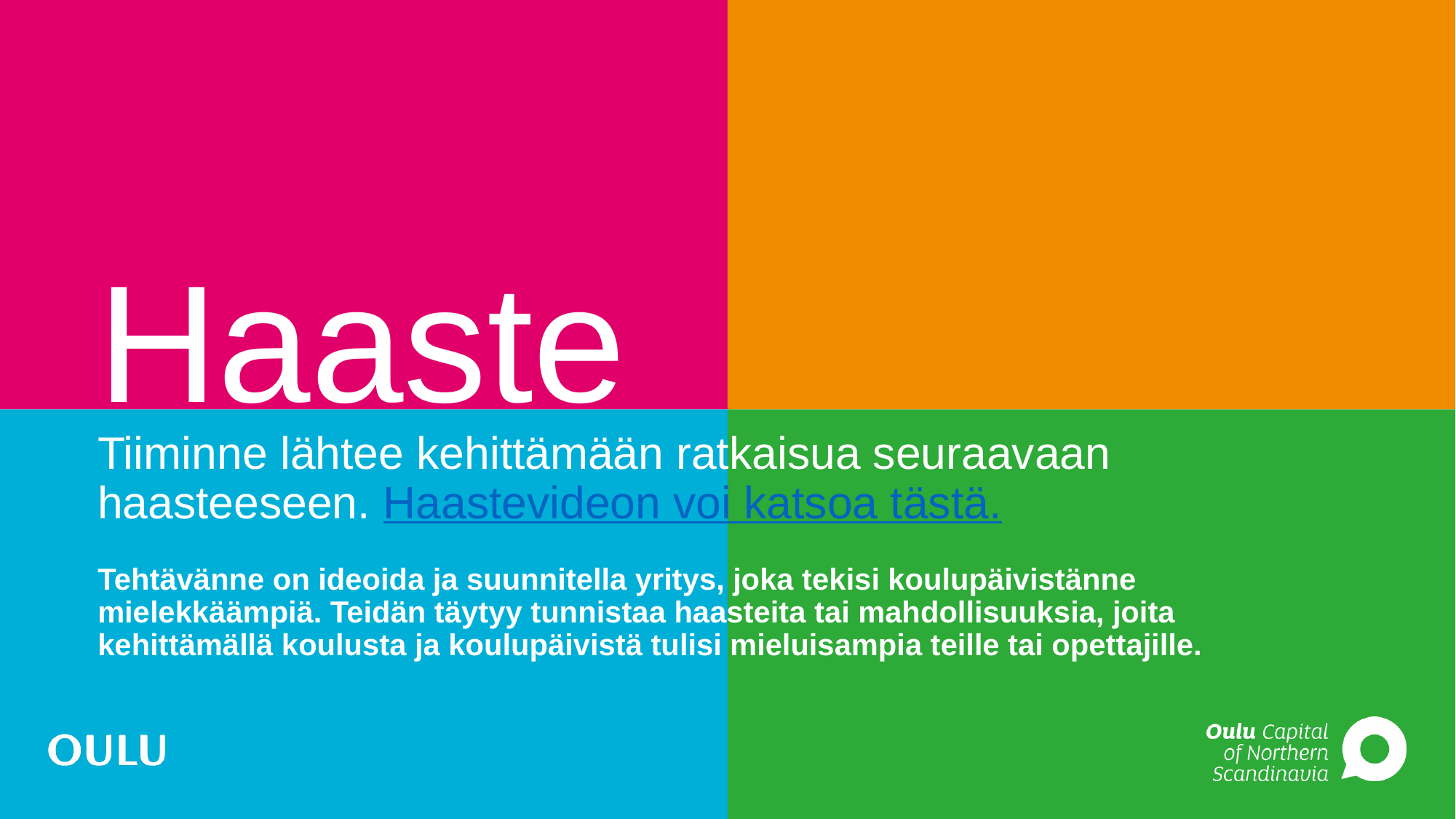

# Haaste
Tiiminne lähtee kehittämään ratkaisua seuraavaan haasteeseen. Haastevideon voi katsoa tästä.
Tehtävänne on ideoida ja suunnitella yritys, joka tekisi koulupäivistänne mielekkäämpiä. Teidän täytyy tunnistaa haasteita tai mahdollisuuksia, joita kehittämällä koulusta ja koulupäivistä tulisi mieluisampia teille tai opettajille.